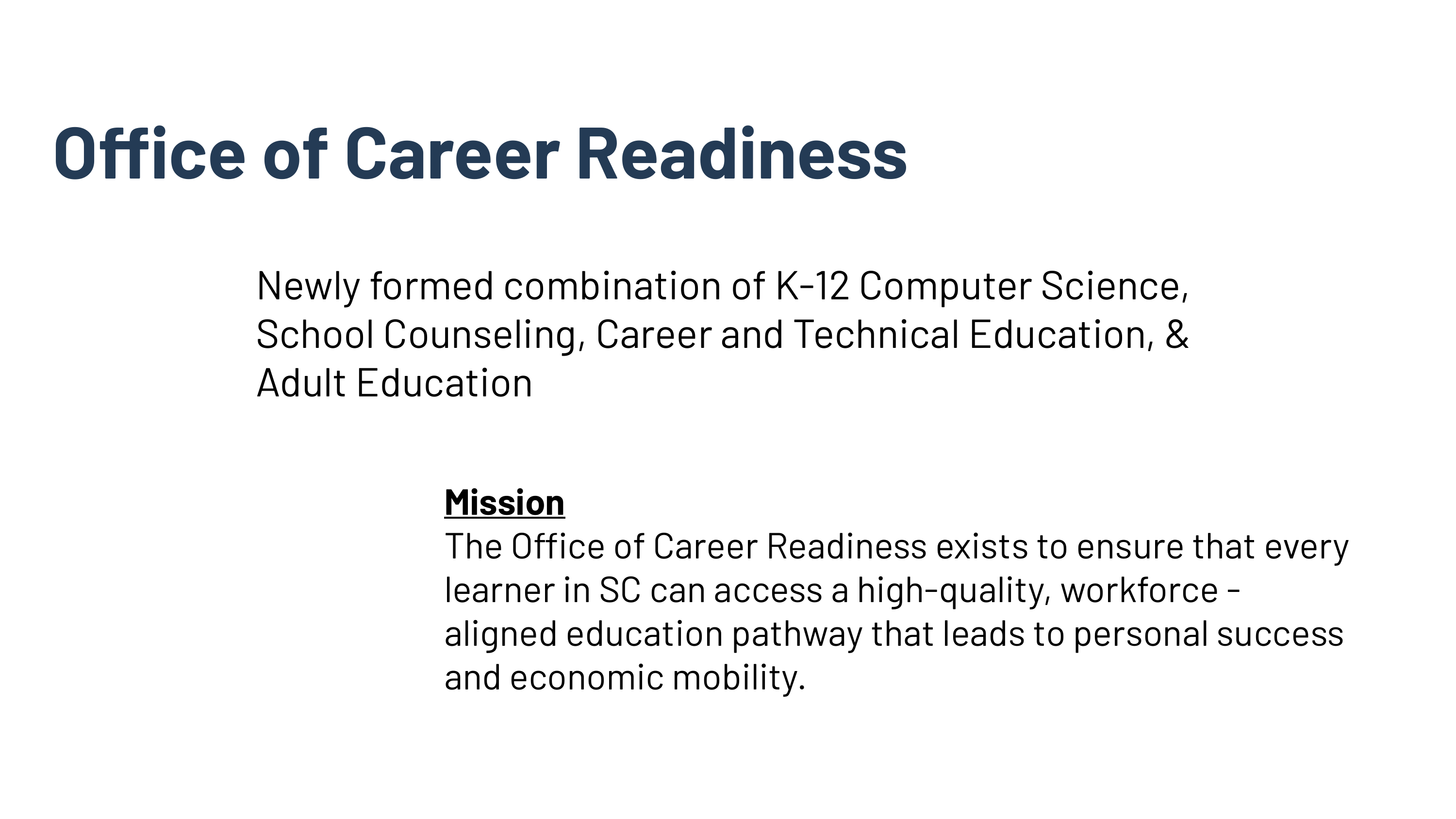

Office of Career Readiness
Newly formed combination of K-12 Computer Science, School Counseling, Career and Technical Education, &
Adult Education
Mission
The Office of Career Readiness exists to ensure that every learner in SC can access a high-quality, workforce - aligned education pathway that leads to personal success and economic mobility.
#FutureReadySC